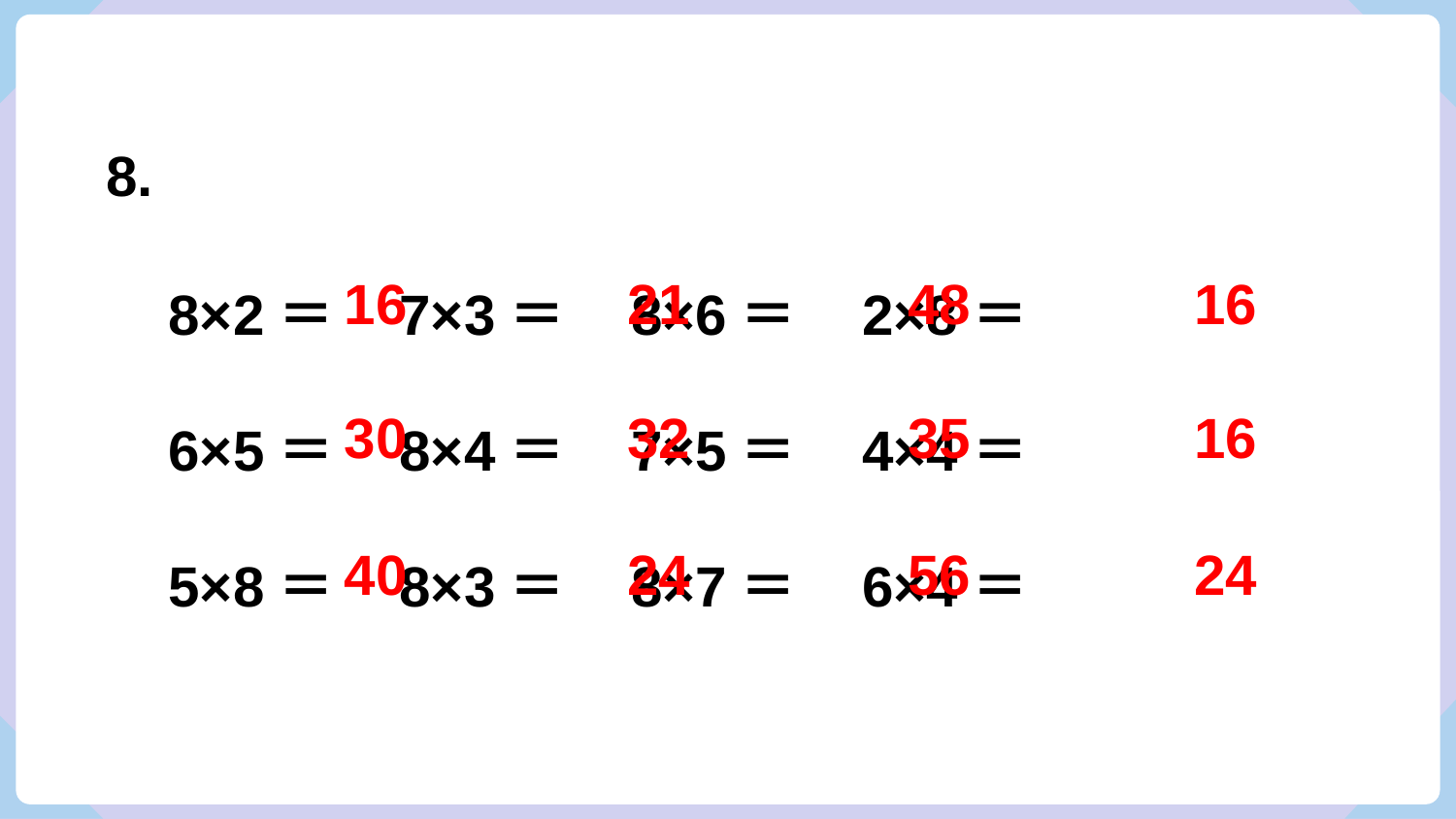

8.
8×2＝    7×3＝    8×6＝    2×8＝
6×5＝    8×4＝    7×5＝    4×4＝
5×8＝    8×3＝    8×7＝    6×4＝
16
21
48
16
30
32
35
16
40
24
56
24